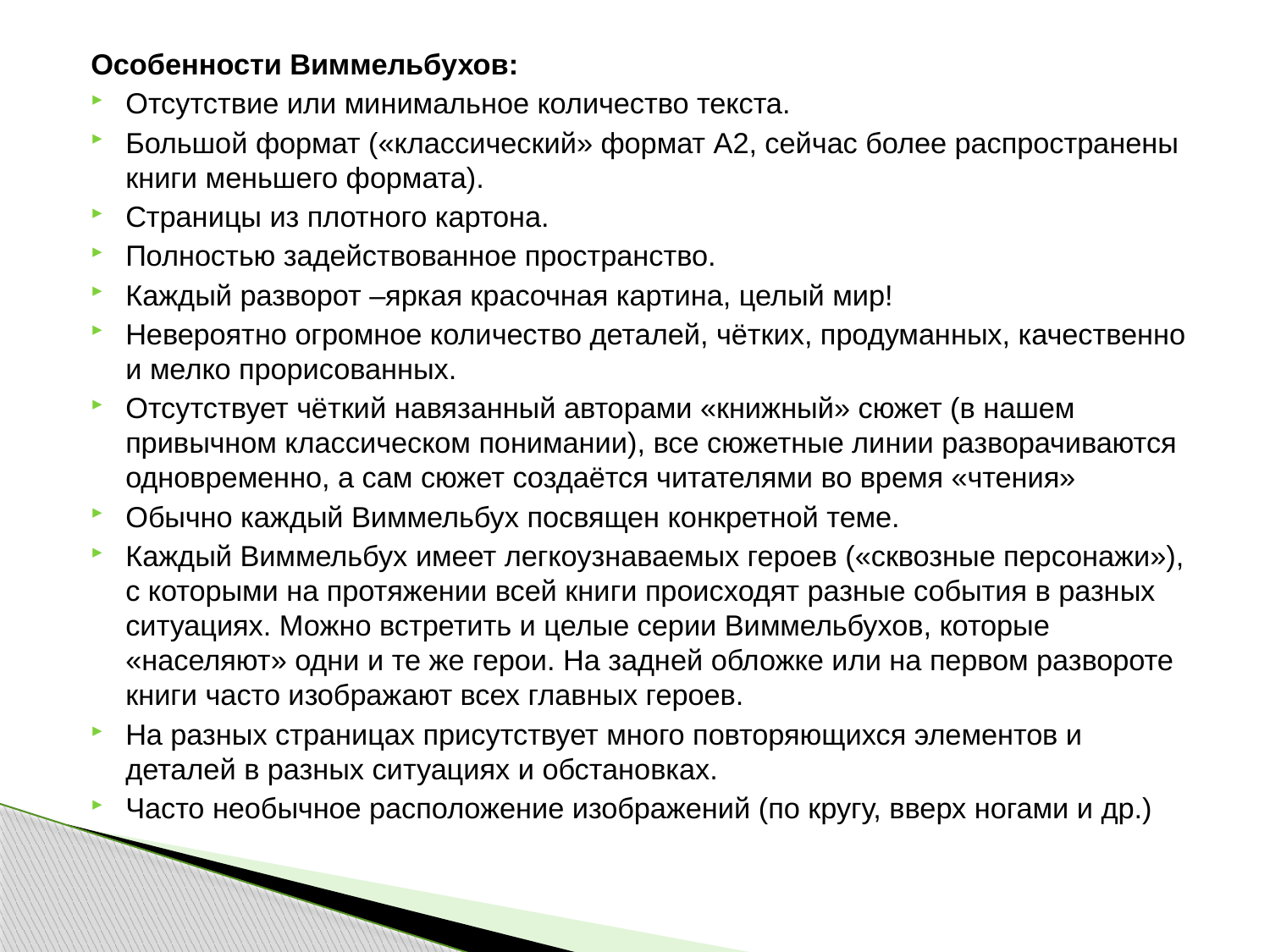

#
Особенности Виммельбухов:
Отсутствие или минимальное количество текста.
Большой формат («классический» формат А2, сейчас более распространены книги меньшего формата).
Страницы из плотного картона.
Полностью задействованное пространство.
Каждый разворот –яркая красочная картина, целый мир!
Невероятно огромное количество деталей, чётких, продуманных, качественно и мелко прорисованных.
Отсутствует чёткий навязанный авторами «книжный» сюжет (в нашем привычном классическом понимании), все сюжетные линии разворачиваются одновременно, а сам сюжет создаётся читателями во время «чтения»
Обычно каждый Виммельбух посвящен конкретной теме.
Каждый Виммельбух имеет легкоузнаваемых героев («сквозные персонажи»), с которыми на протяжении всей книги происходят разные события в разных ситуациях. Можно встретить и целые серии Виммельбухов, которые «населяют» одни и те же герои. На задней обложке или на первом развороте книги часто изображают всех главных героев.
На разных страницах присутствует много повторяющихся элементов и деталей в разных ситуациях и обстановках.
Часто необычное расположение изображений (по кругу, вверх ногами и др.)